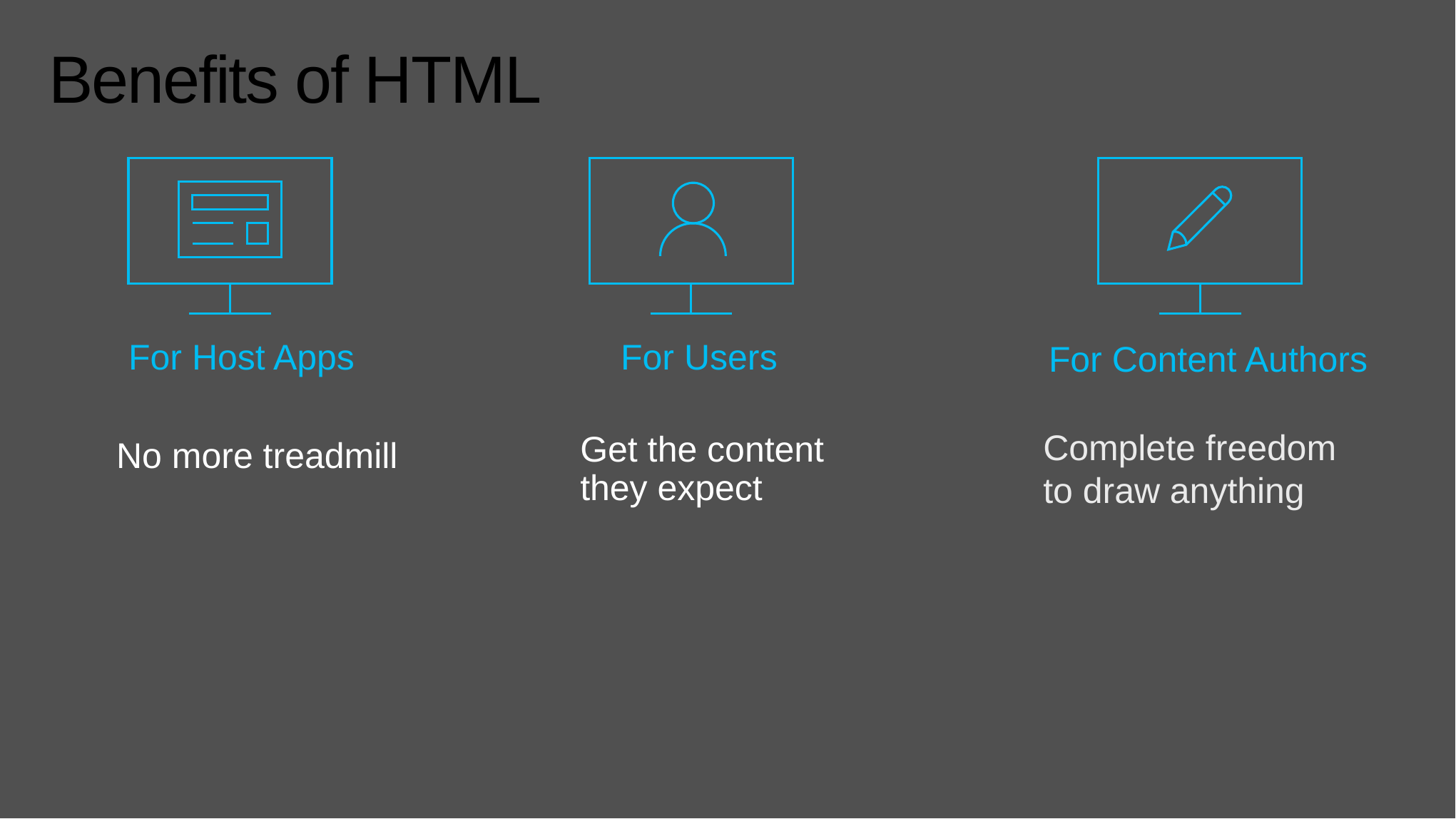

# Benefits of HTML

For Users

For Host Apps
For Content Authors
Complete freedom to draw anything
Get the content they expect
No more treadmill